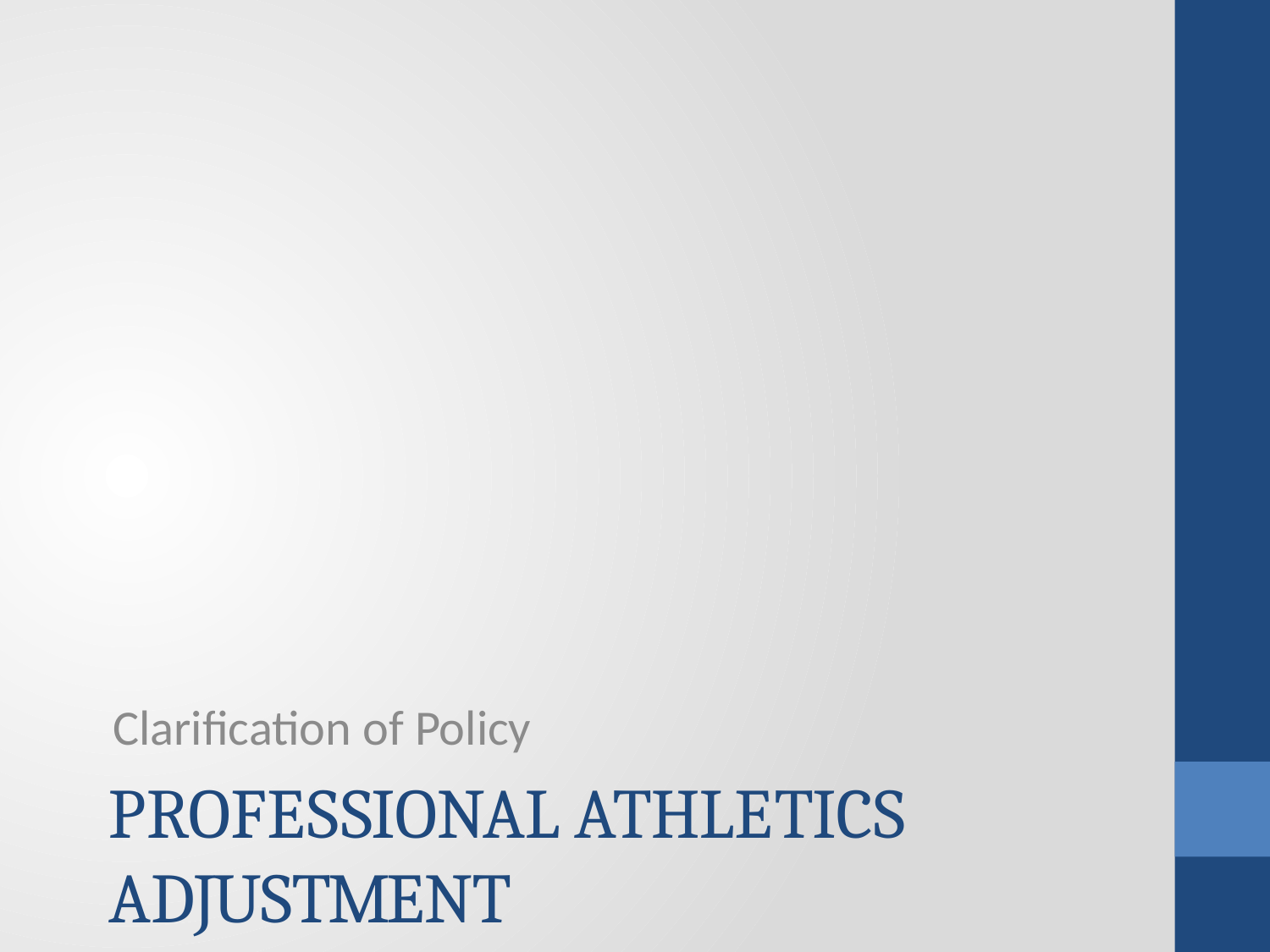

Clarification of Policy
# Professional athletics Adjustment